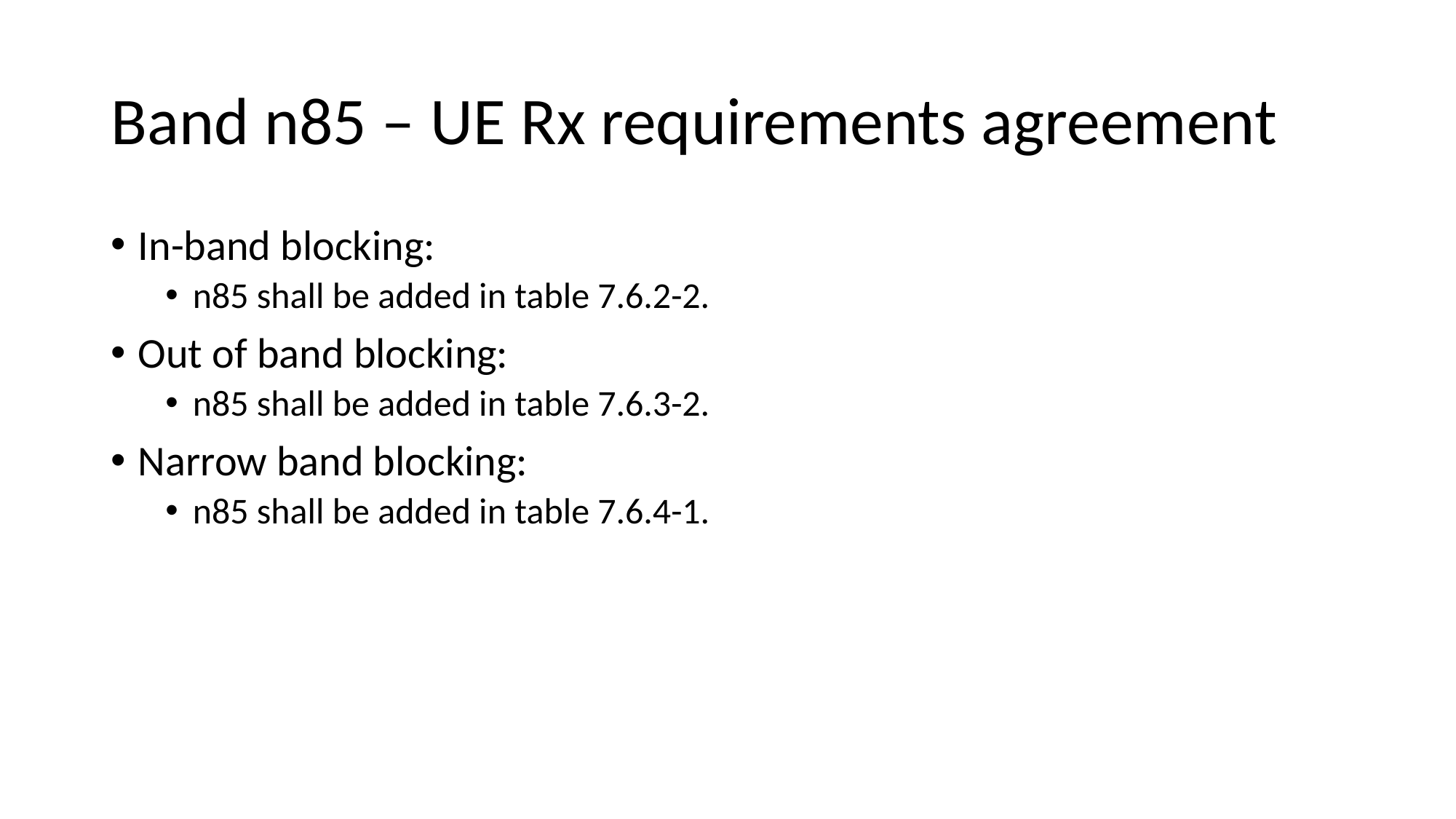

# Band n85 – UE Rx requirements agreement
In-band blocking:
n85 shall be added in table 7.6.2-2.
Out of band blocking:
n85 shall be added in table 7.6.3-2.
Narrow band blocking:
n85 shall be added in table 7.6.4-1.